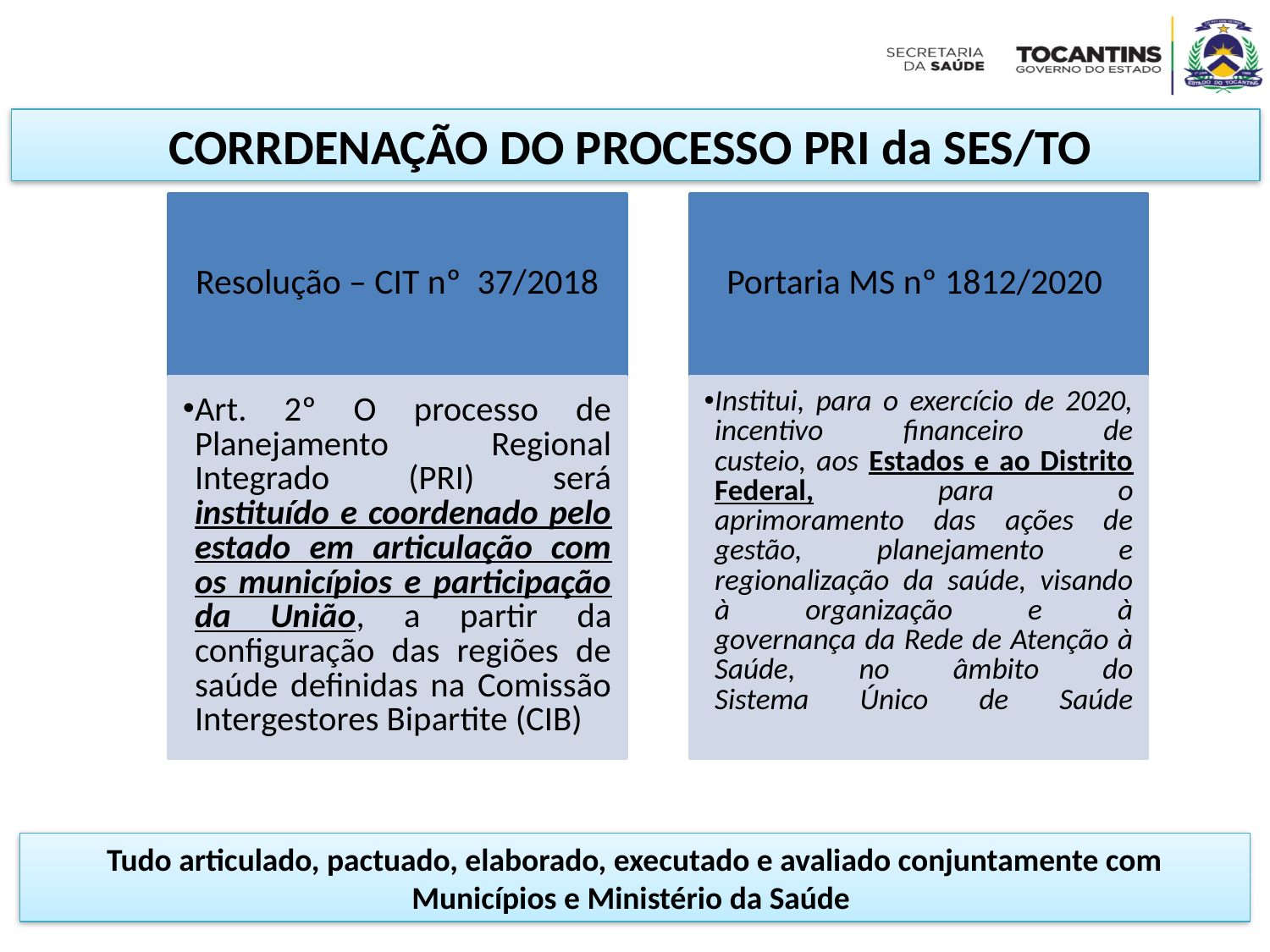

CORRDENAÇÃO DO PROCESSO PRI da SES/TO
Resolução – CIT nº  37/2018
Art. 2º O processo de Planejamento Regional Integrado (PRI) será instituído e coordenado pelo estado em articulação com os municípios e participação da União, a partir da configuração das regiões de saúde definidas na Comissão Intergestores Bipartite (CIB)
Portaria MS nº 1812/2020
Institui, para o exercício de 2020, incentivo financeiro de
custeio, aos Estados e ao Distrito Federal, para o
aprimoramento das ações de gestão, planejamento e
regionalização da saúde, visando à organização e à
governança da Rede de Atenção à Saúde, no âmbito do
Sistema Único de Saúde
Tudo articulado, pactuado, elaborado, executado e avaliado conjuntamente com Municípios e Ministério da Saúde